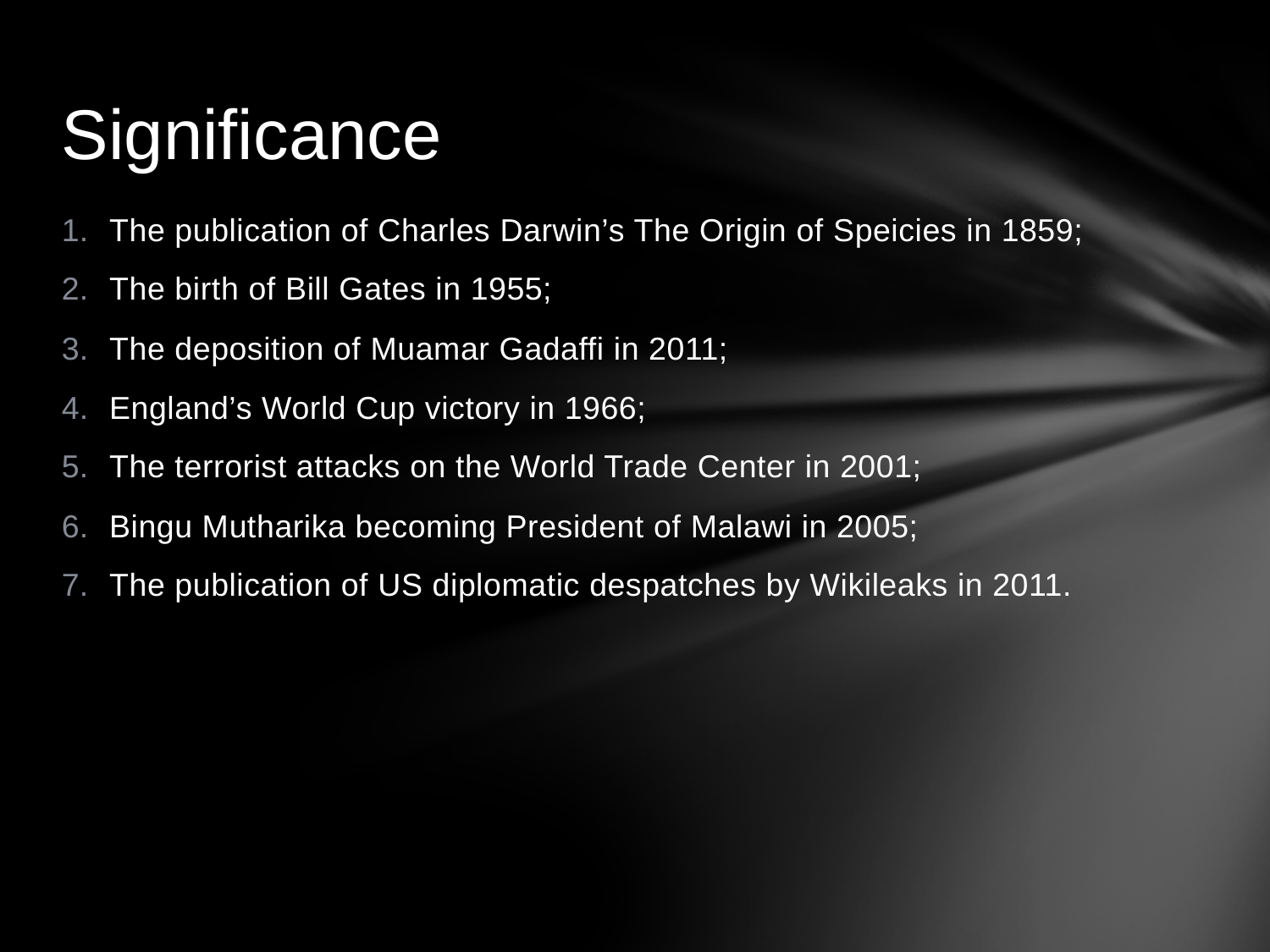

# Significance
The publication of Charles Darwin’s The Origin of Speicies in 1859;
The birth of Bill Gates in 1955;
The deposition of Muamar Gadaffi in 2011;
England’s World Cup victory in 1966;
The terrorist attacks on the World Trade Center in 2001;
Bingu Mutharika becoming President of Malawi in 2005;
The publication of US diplomatic despatches by Wikileaks in 2011.